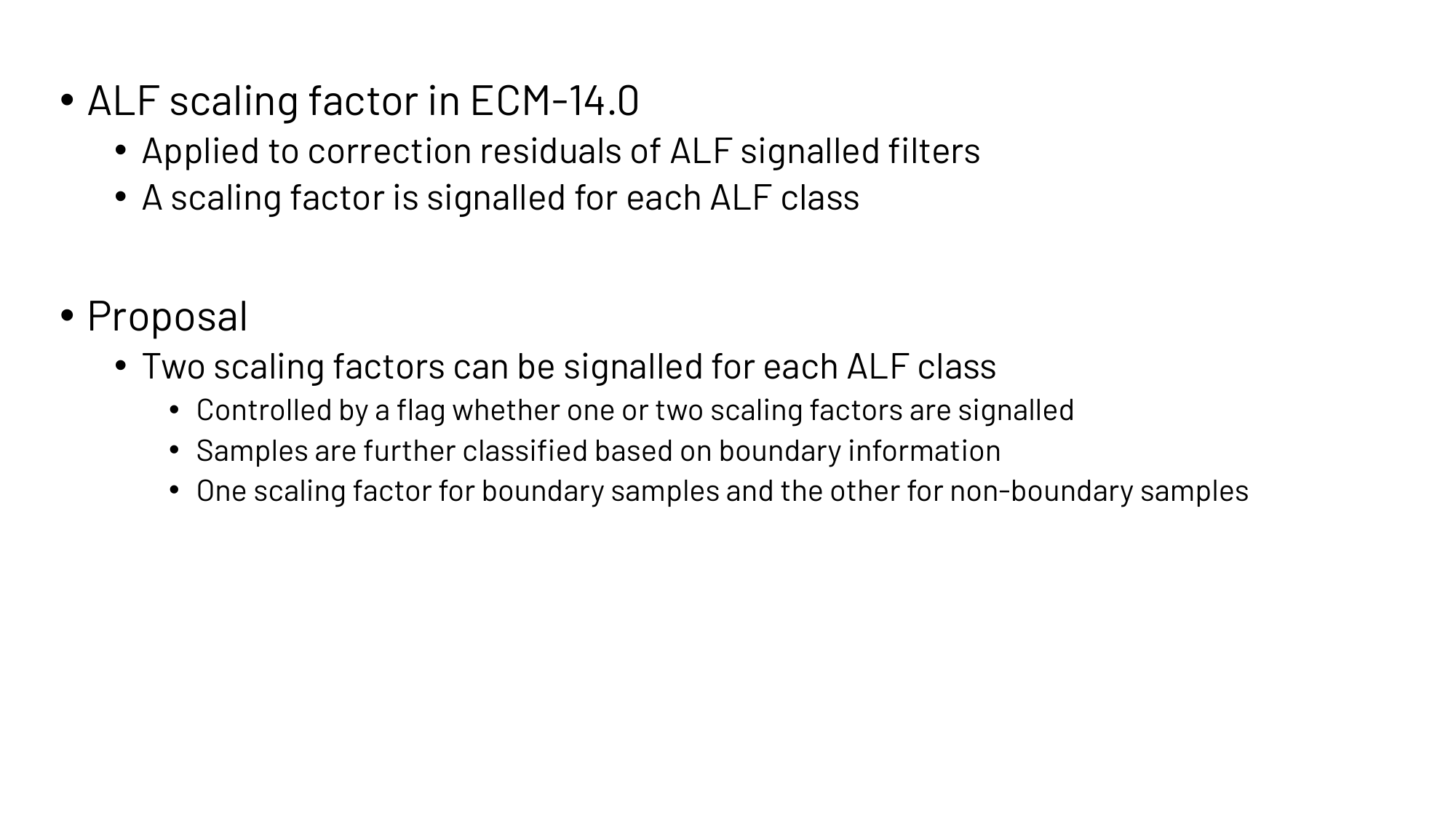

ALF scaling factor in ECM-14.0
Applied to correction residuals of ALF signalled filters
A scaling factor is signalled for each ALF class

Proposal
Two scaling factors can be signalled for each ALF class
Controlled by a flag whether one or two scaling factors are signalled
Samples are further classified based on boundary information
One scaling factor for boundary samples and the other for non-boundary samples